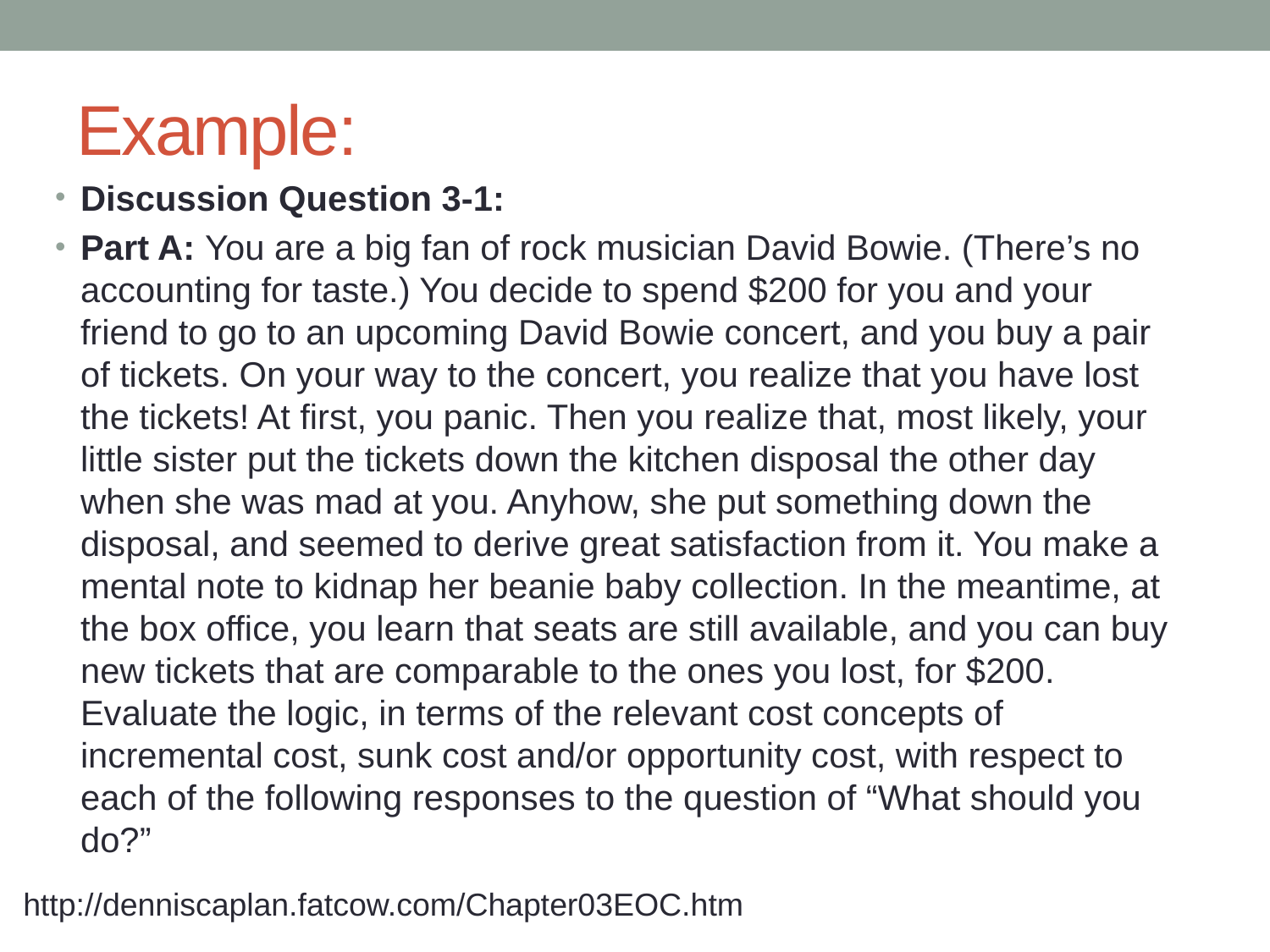

# Example:
Discussion Question 3-1:
Part A: You are a big fan of rock musician David Bowie. (There’s no accounting for taste.) You decide to spend $200 for you and your friend to go to an upcoming David Bowie concert, and you buy a pair of tickets. On your way to the concert, you realize that you have lost the tickets! At first, you panic. Then you realize that, most likely, your little sister put the tickets down the kitchen disposal the other day when she was mad at you. Anyhow, she put something down the disposal, and seemed to derive great satisfaction from it. You make a mental note to kidnap her beanie baby collection. In the meantime, at the box office, you learn that seats are still available, and you can buy new tickets that are comparable to the ones you lost, for $200. Evaluate the logic, in terms of the relevant cost concepts of incremental cost, sunk cost and/or opportunity cost, with respect to each of the following responses to the question of “What should you do?”
http://denniscaplan.fatcow.com/Chapter03EOC.htm